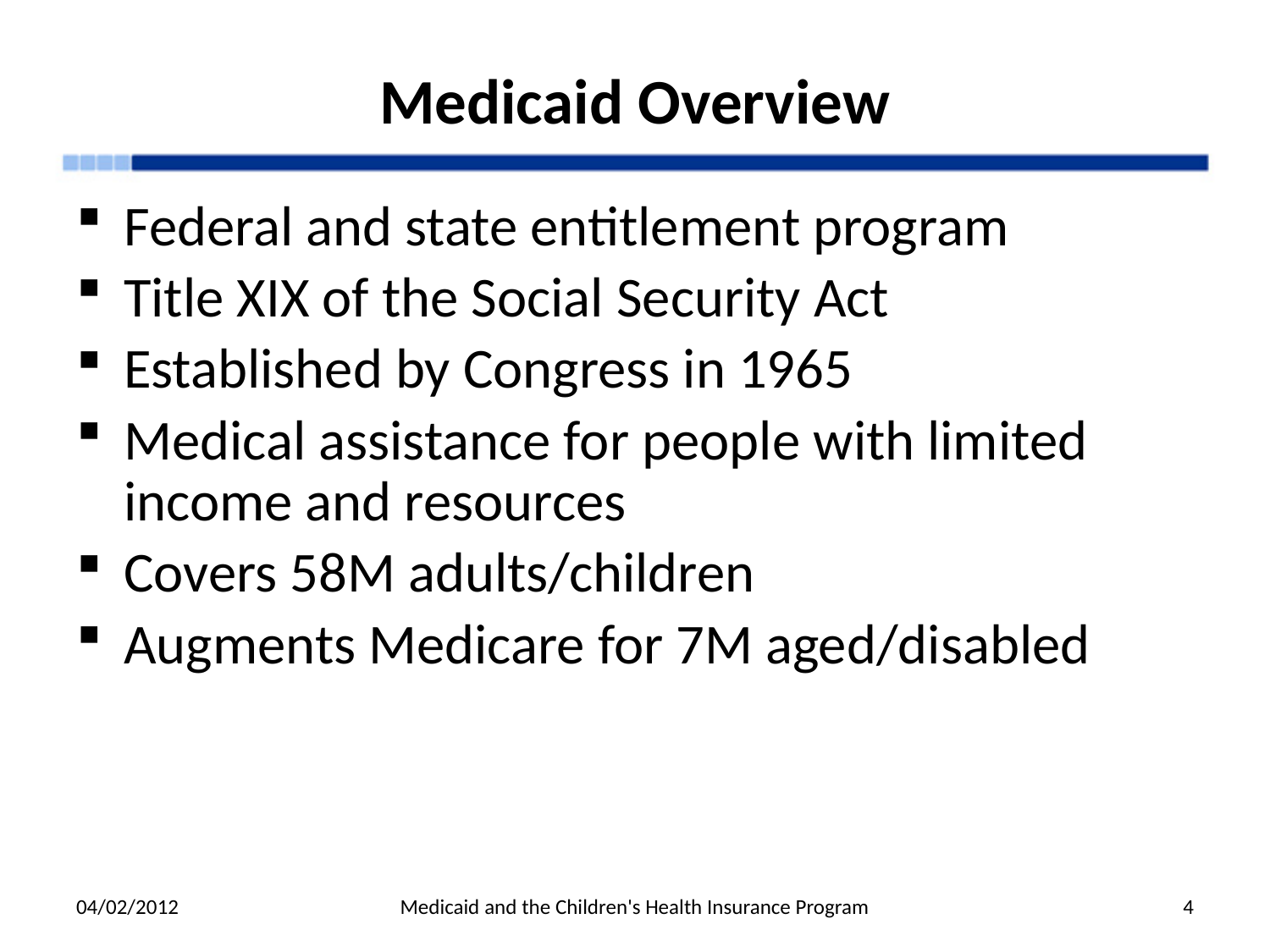

# Medicaid Overview
Federal and state entitlement program
Title XIX of the Social Security Act
Established by Congress in 1965
Medical assistance for people with limited income and resources
Covers 58M adults/children
Augments Medicare for 7M aged/disabled

04/02/2012
Medicaid and the Children's Health Insurance Program
4